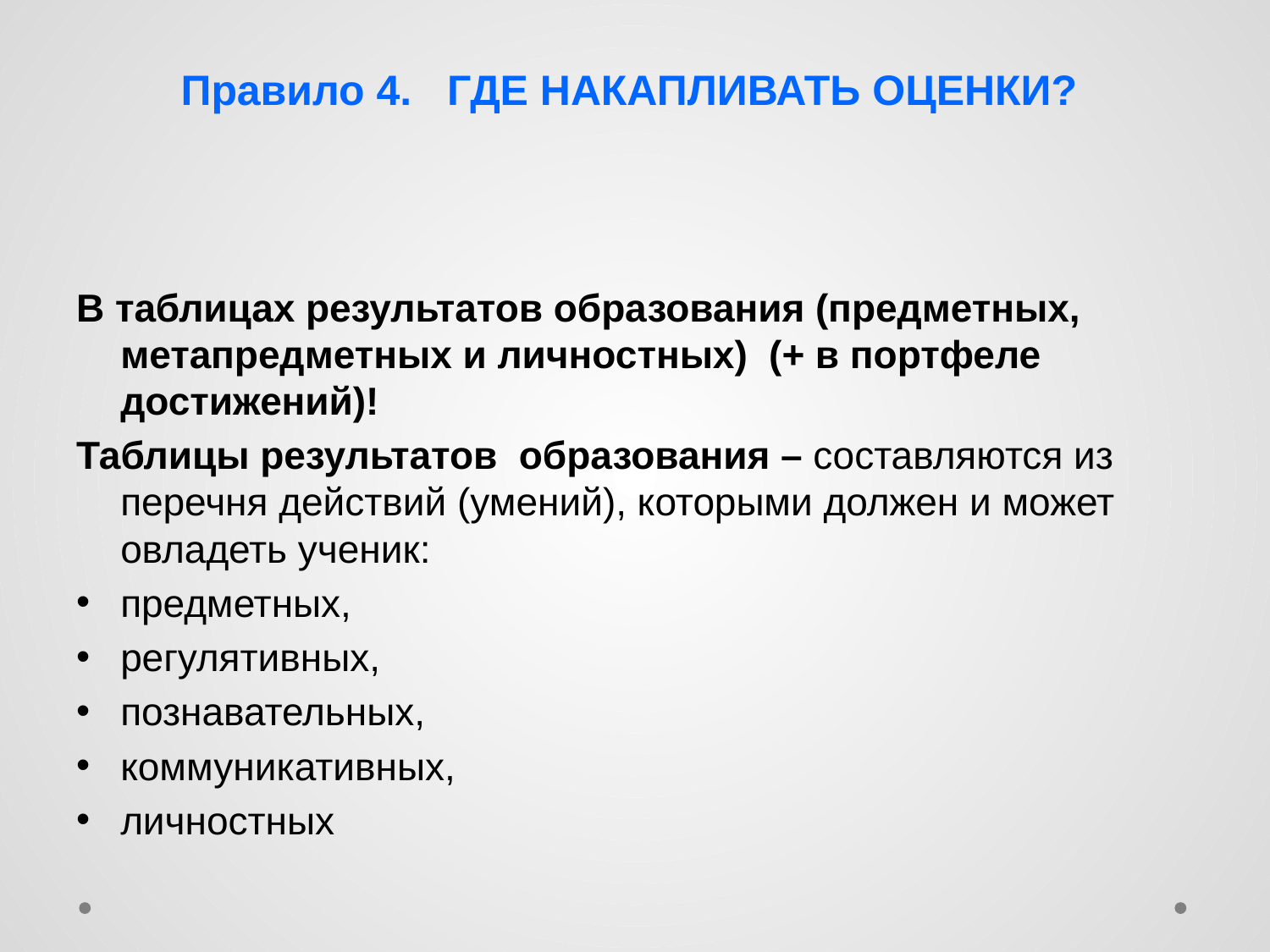

# Правило 4.   ГДЕ НАКАПЛИВАТЬ ОЦЕНКИ?

В таблицах результатов образования (предметных, метапредметных и личностных)  (+ в портфеле достижений)!
Таблицы результатов  образования – составляются из перечня действий (умений), которыми должен и может овладеть ученик:
предметных,
регулятивных,
познавательных,
коммуникативных,
личностных